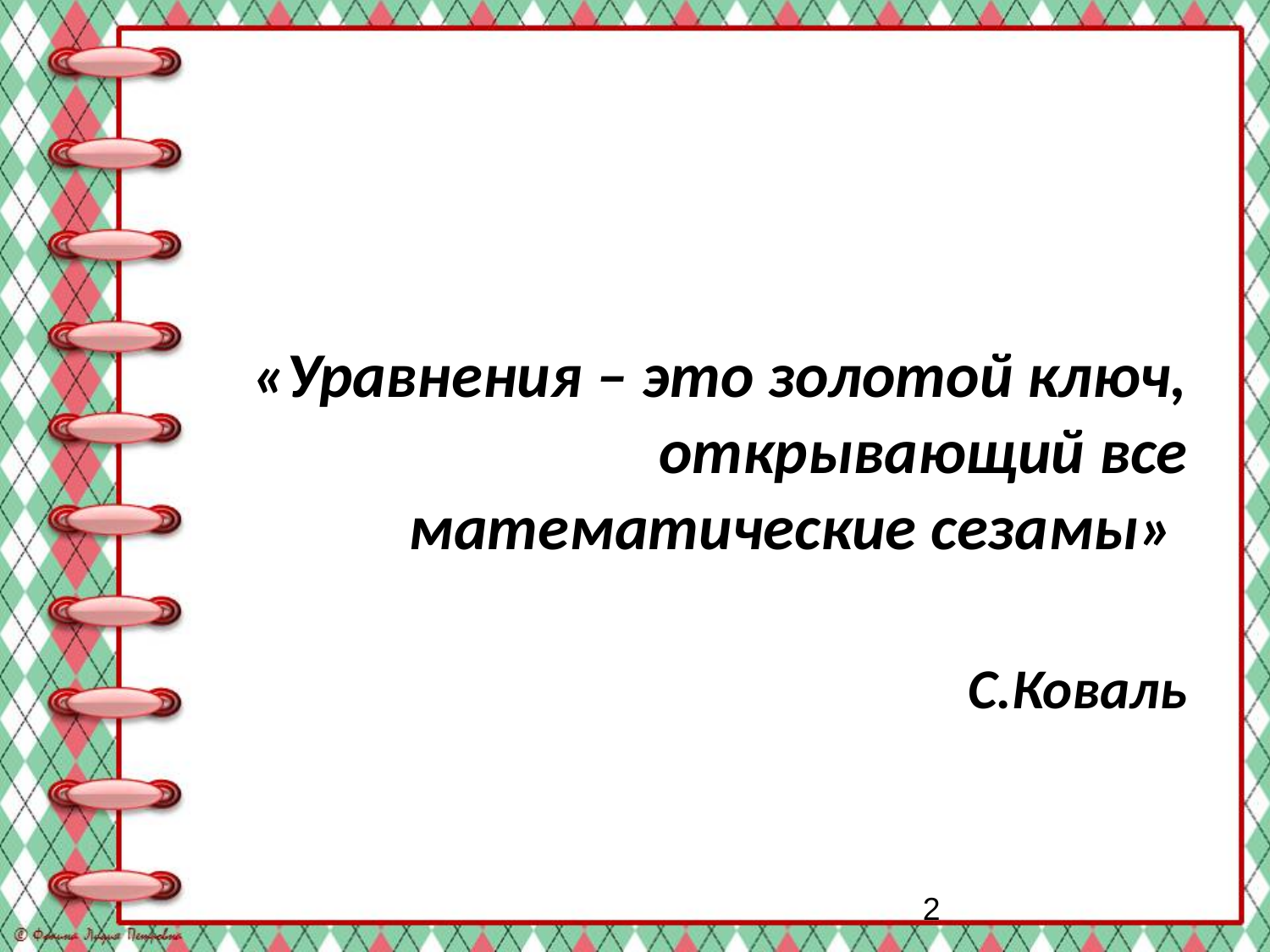

#
«Уравнения – это золотой ключ, открывающий все математические сезамы»

С.Коваль

2